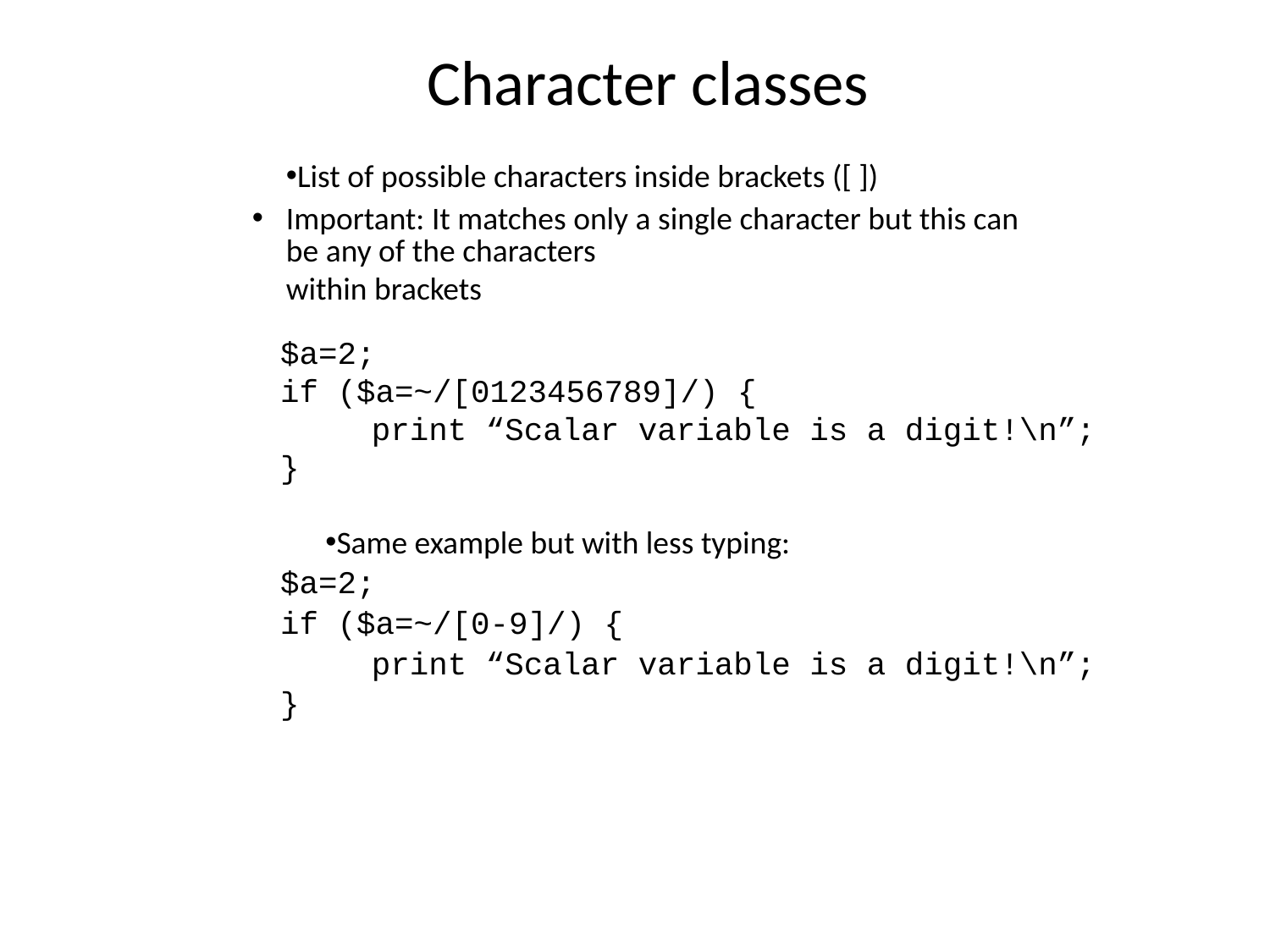

Character classes
List of possible characters inside brackets ([ ])
Important: It matches only a single character but this can be any of the characters
within brackets
$a=2;
if ($a=~/[0123456789]/) {
	print “Scalar variable is a digit!\n”;
}

Same example but with less typing:
$a=2;
if ($a=~/[0-9]/) {
	print “Scalar variable is a digit!\n”;
}